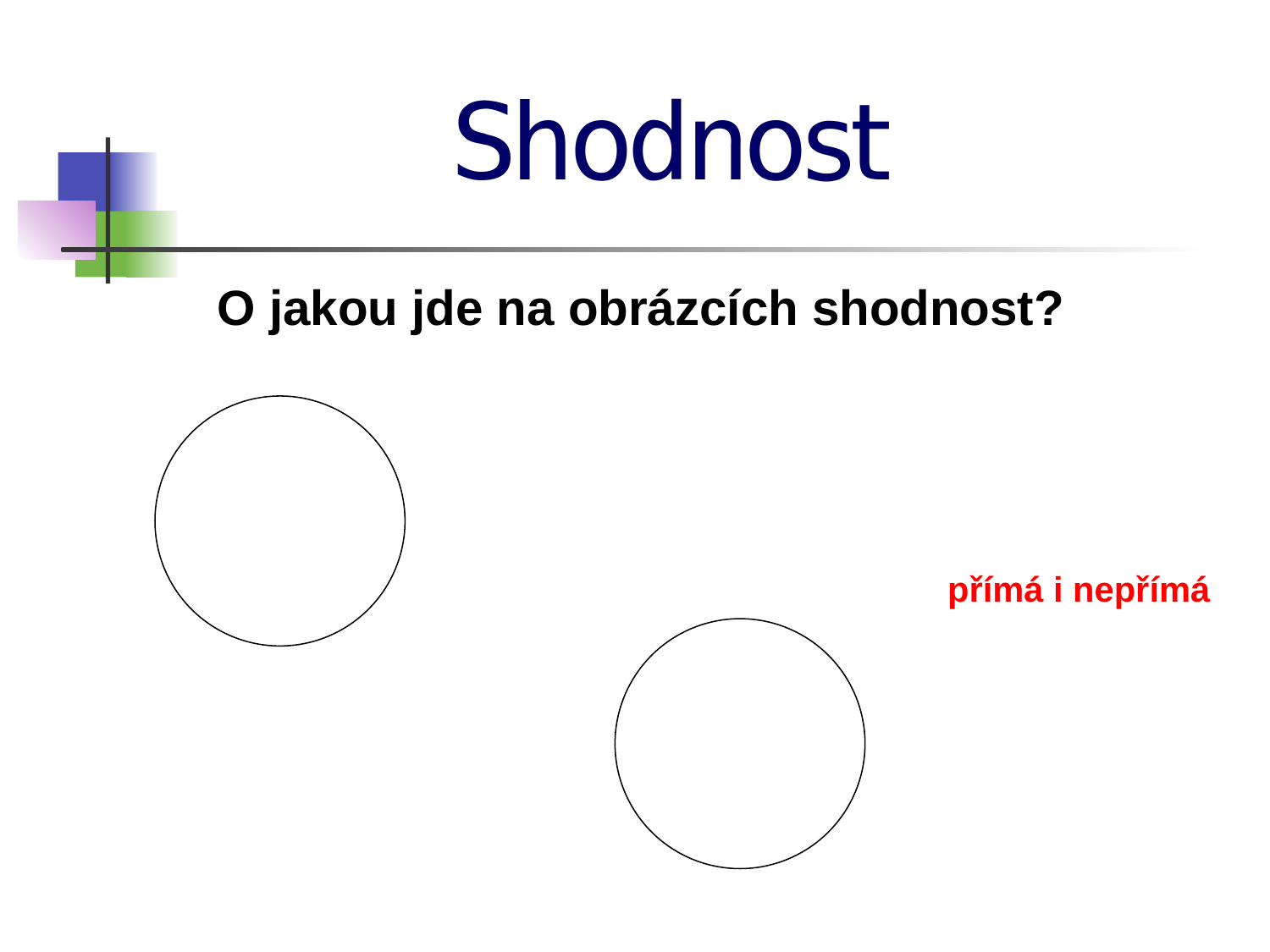

Shodnost
O jakou jde na obrázcích shodnost?

přímá i nepřímá